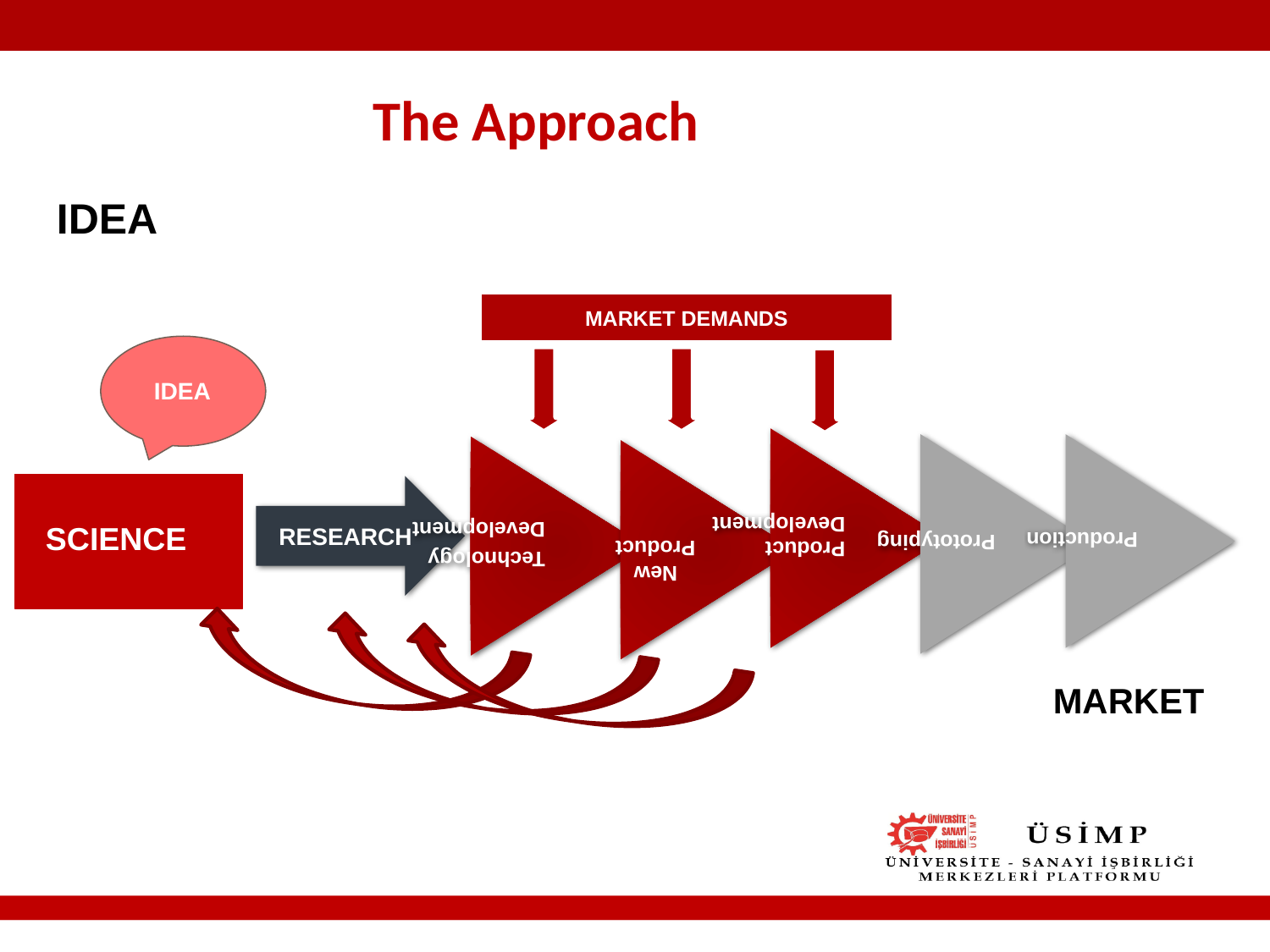

The Approach

IDEA
MARKET DEMANDS

IDEA
Product
Development
Production
Prototyping
Technology
Development
   New
Product

RESEARCH

SCIENCE
MARKET